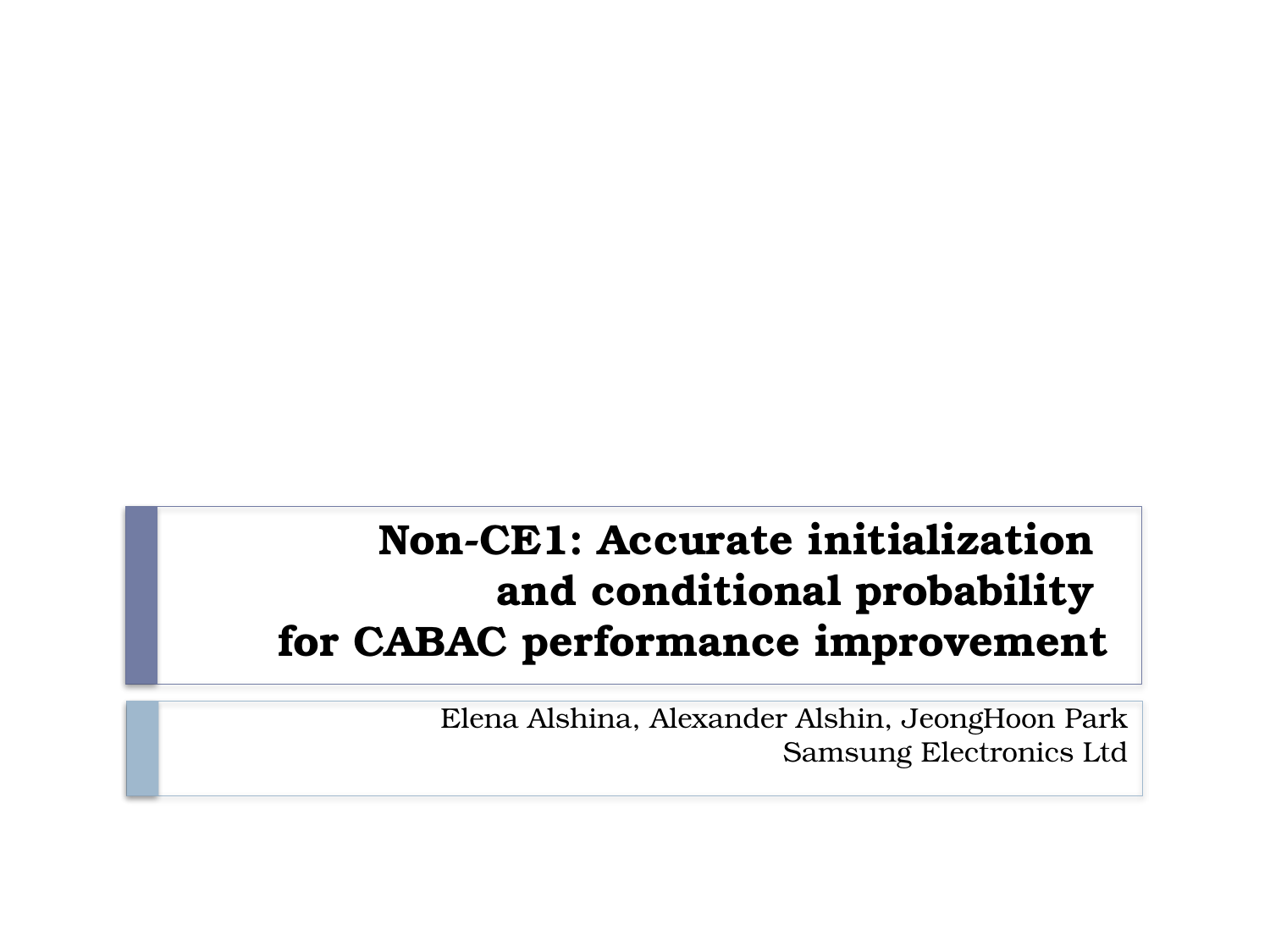

# Non-CE1: Accurate initialization and conditional probability for CABAC performance improvement
Elena Alshina, Alexander Alshin, JeongHoon Park
Samsung Electronics Ltd